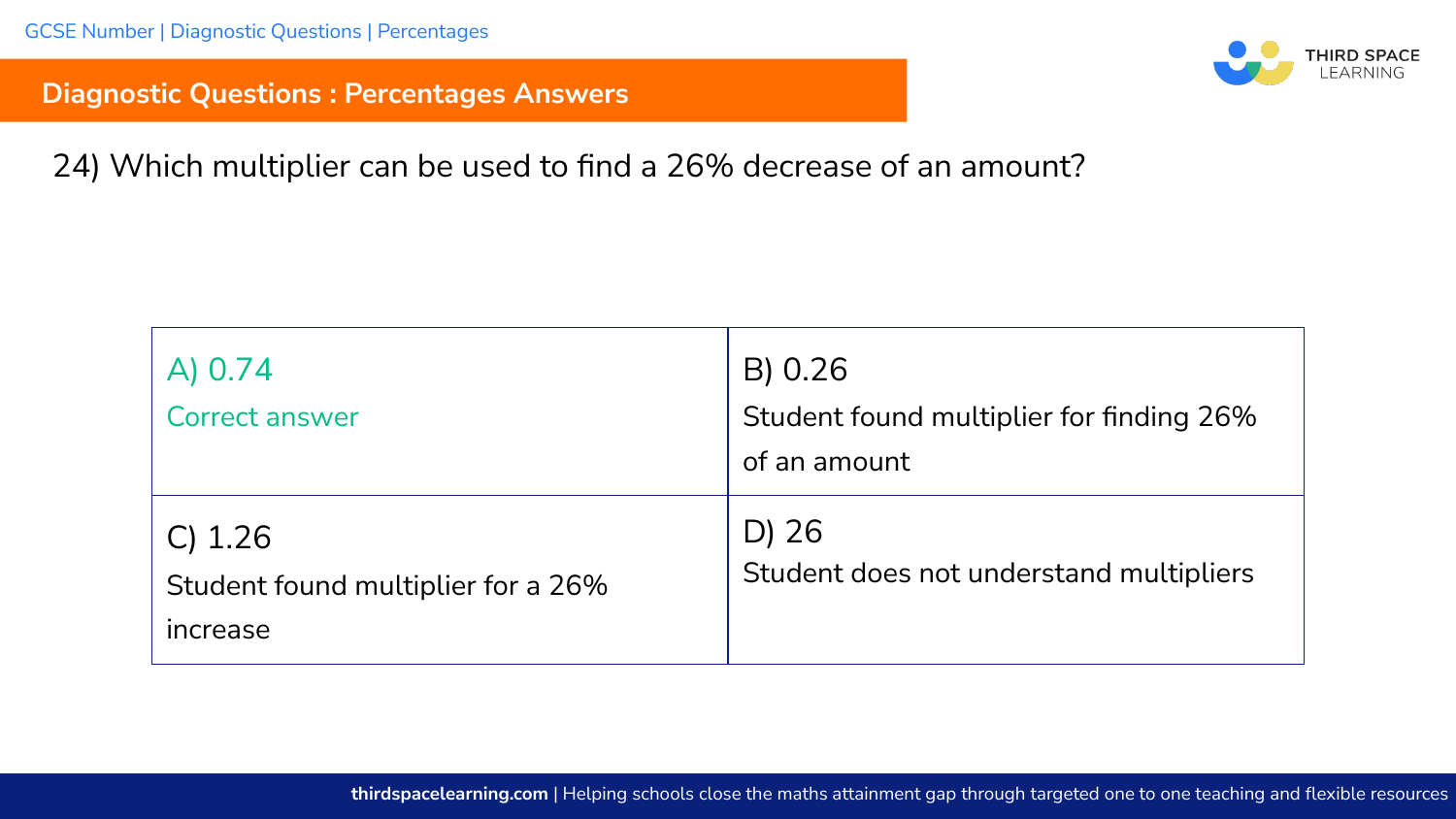

Diagnostic Questions : Percentages Answers
| 24) Which multiplier can be used to find a 26% decrease of an amount? |
| --- |
| A) 0.74 Correct answer | B) 0.26 Student found multiplier for finding 26% of an amount |
| --- | --- |
| C) 1.26 Student found multiplier for a 26% increase | D) 26 Student does not understand multipliers |